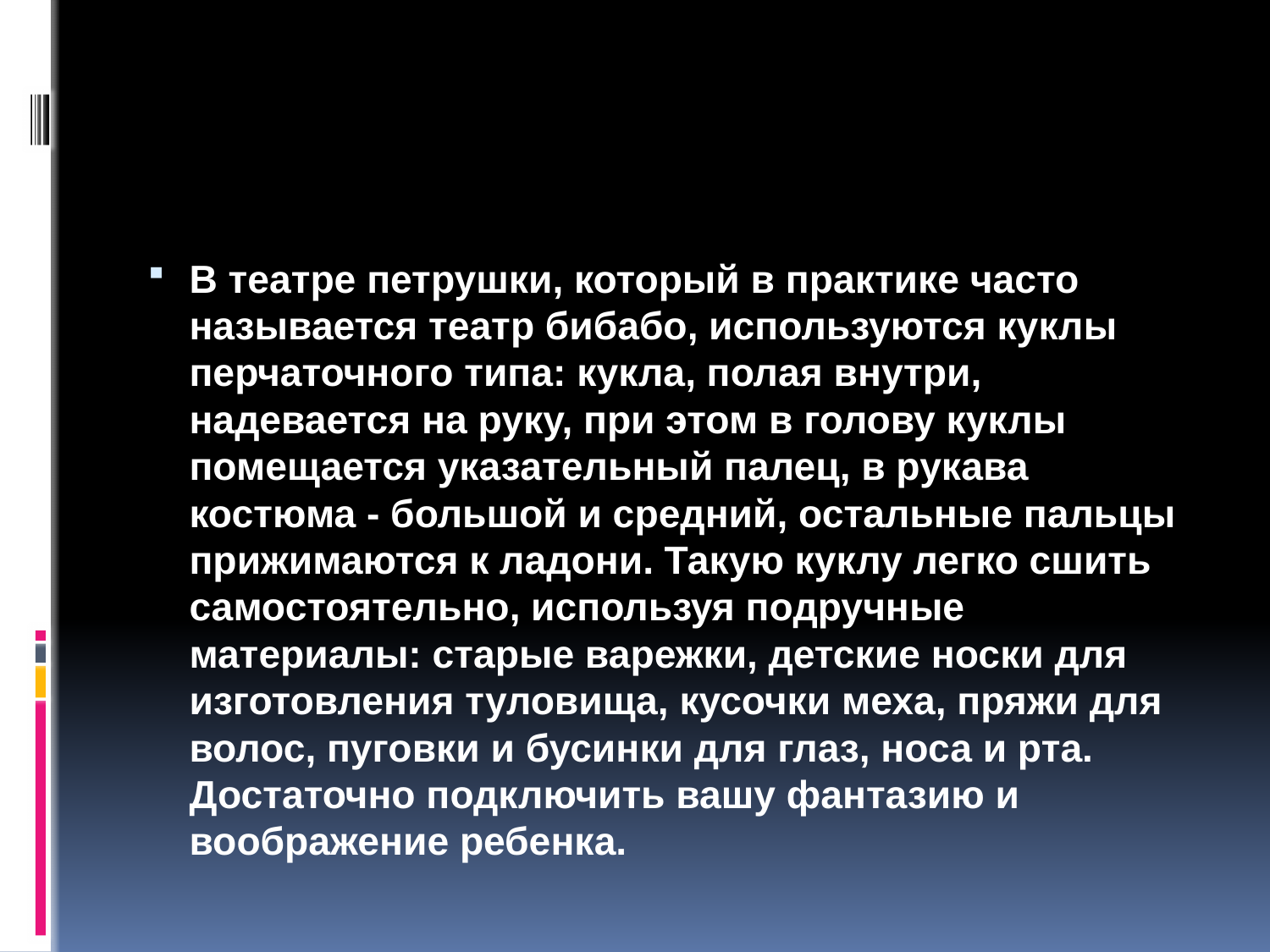

#
В театре петрушки, который в практике часто называется театр бибабо, используются куклы перчаточного типа: кукла, полая внутри, надевается на руку, при этом в голову куклы помещается указательный палец, в рукава костюма - большой и средний, остальные пальцы прижимаются к ладони. Такую куклу легко сшить самостоятельно, используя подручные материалы: старые варежки, детские носки для изготовления туловища, кусочки меха, пряжи для волос, пуговки и бусинки для глаз, носа и рта. Достаточно подключить вашу фантазию и воображение ребенка.